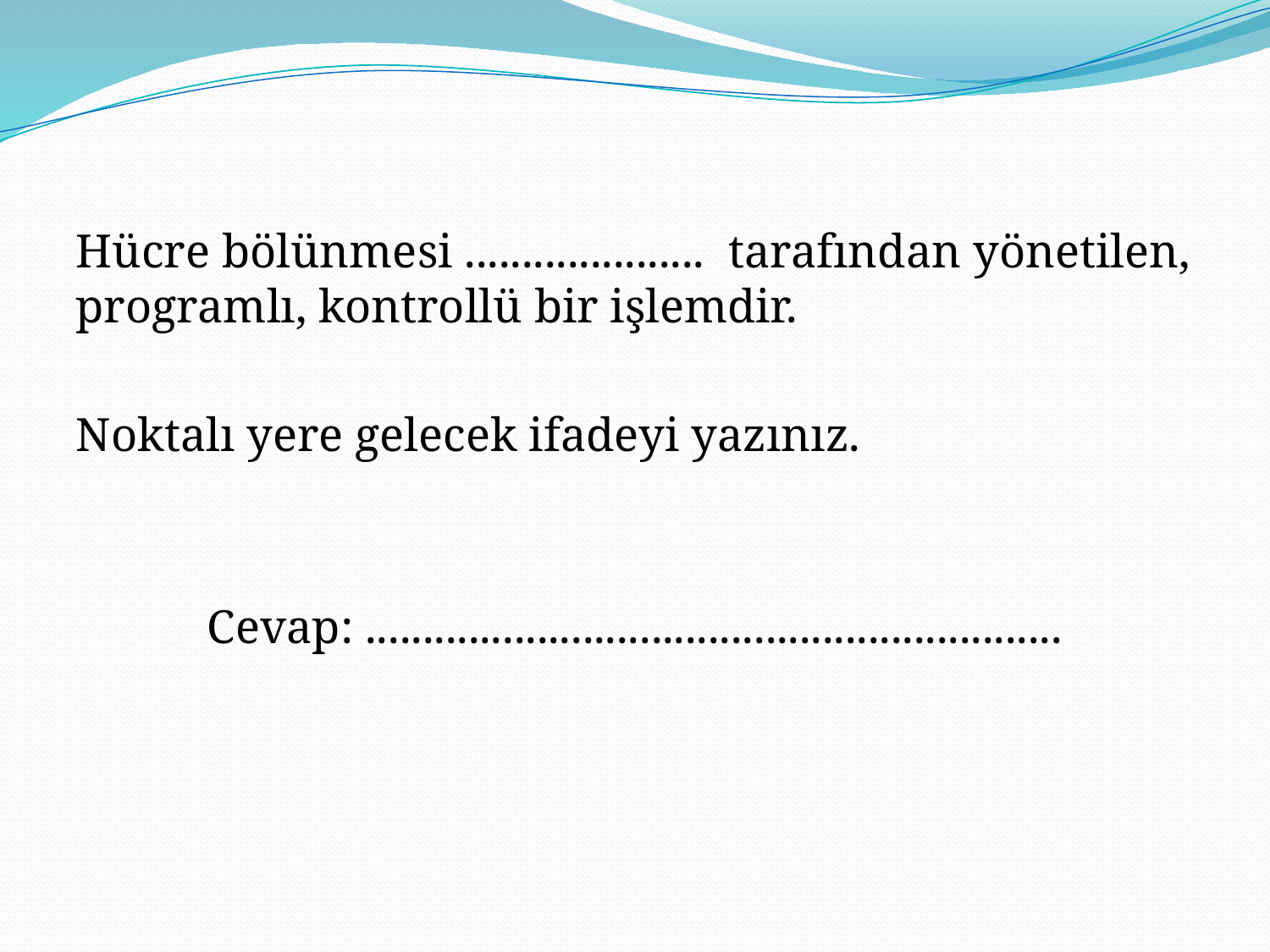

Hücre bölünmesi .....................  tarafından yönetilen, programlı, kontrollü bir işlemdir.

Noktalı yere gelecek ifadeyi yazınız.

Cevap: .............................................................